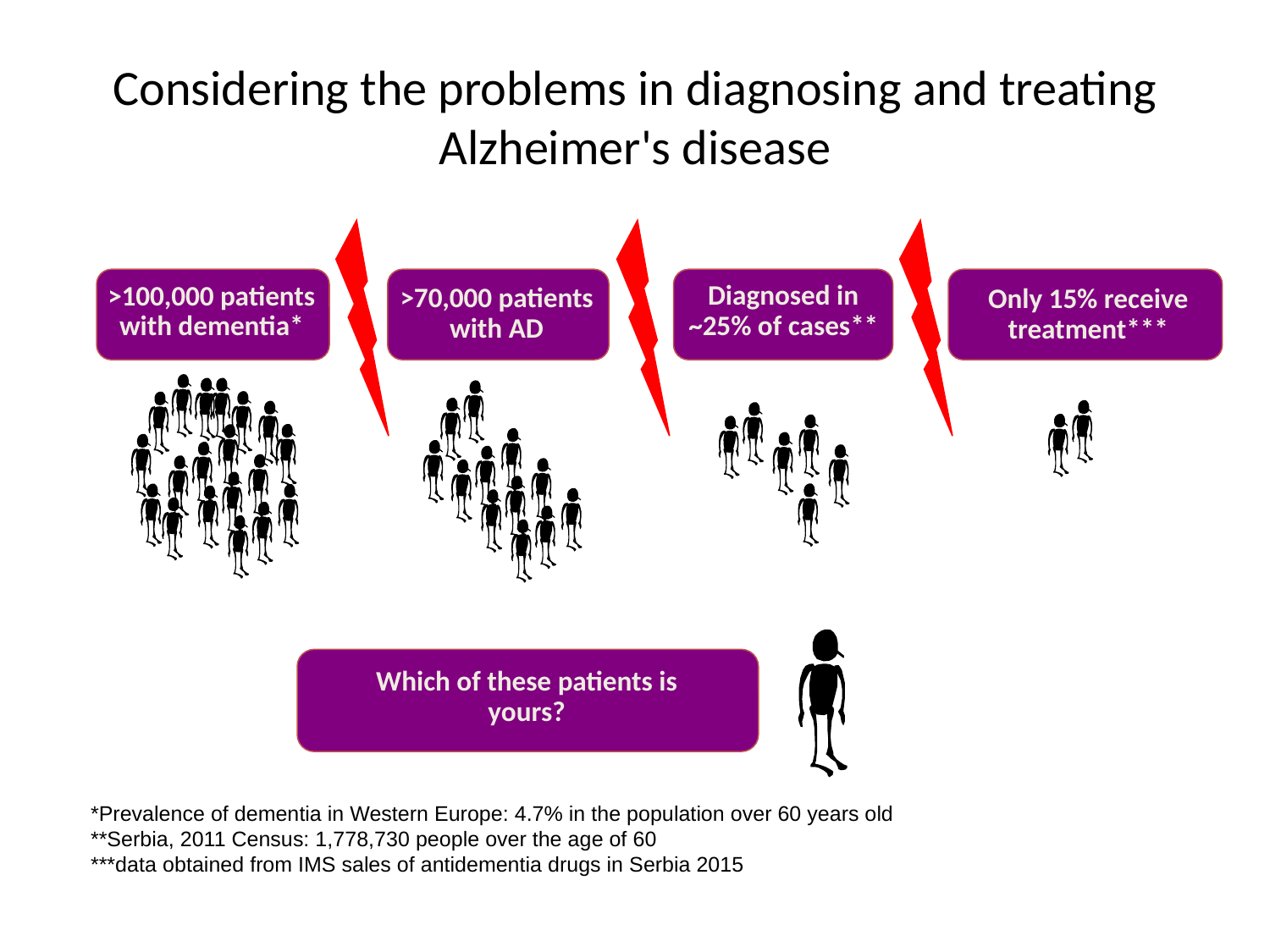

# Considering the problems in diagnosing and treating Alzheimer's disease

>70,000 patients with AD
Diagnosed in ~25% of cases**
>100,000 patients with dementia*
Only 15% receive treatment***

?
Which of these patients is yours?
*Prevalence of dementia in Western Europe: 4.7% in the population over 60 years old
**Serbia, 2011 Census: 1,778,730 people over the age of 60
***data obtained from IMS sales of antidementia drugs in Serbia 2015